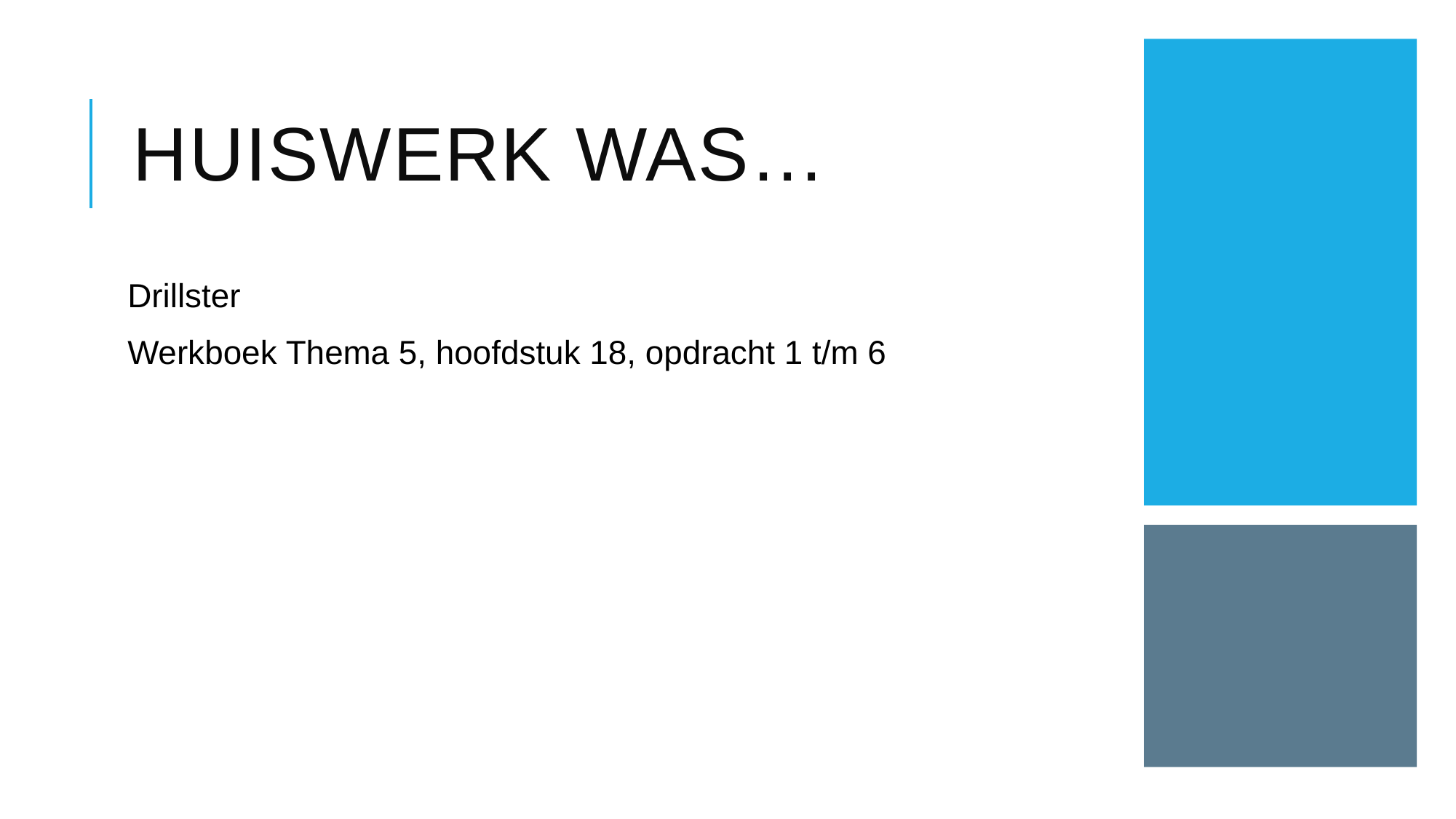

# Huiswerk was…
Drillster
Werkboek Thema 5, hoofdstuk 18, opdracht 1 t/m 6